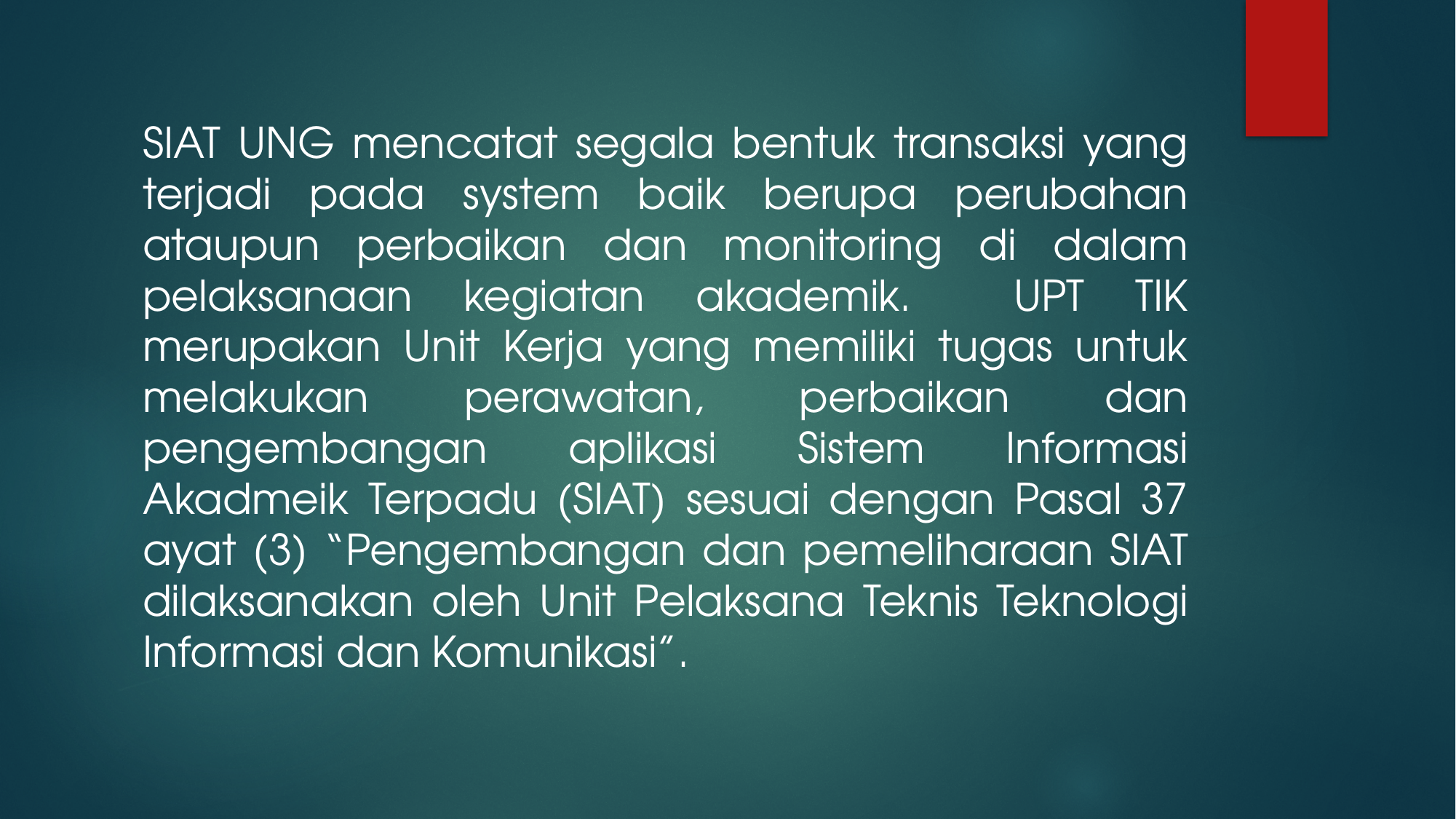

SIAT UNG mencatat segala bentuk transaksi yang terjadi pada system baik berupa perubahan ataupun perbaikan dan monitoring di dalam pelaksanaan kegiatan akademik.  UPT TIK merupakan Unit Kerja yang memiliki tugas untuk melakukan perawatan, perbaikan dan pengembangan aplikasi Sistem Informasi Akadmeik Terpadu (SIAT) sesuai dengan Pasal 37 ayat (3) “Pengembangan dan pemeliharaan SIAT dilaksanakan oleh Unit Pelaksana Teknis Teknologi Informasi dan Komunikasi”.